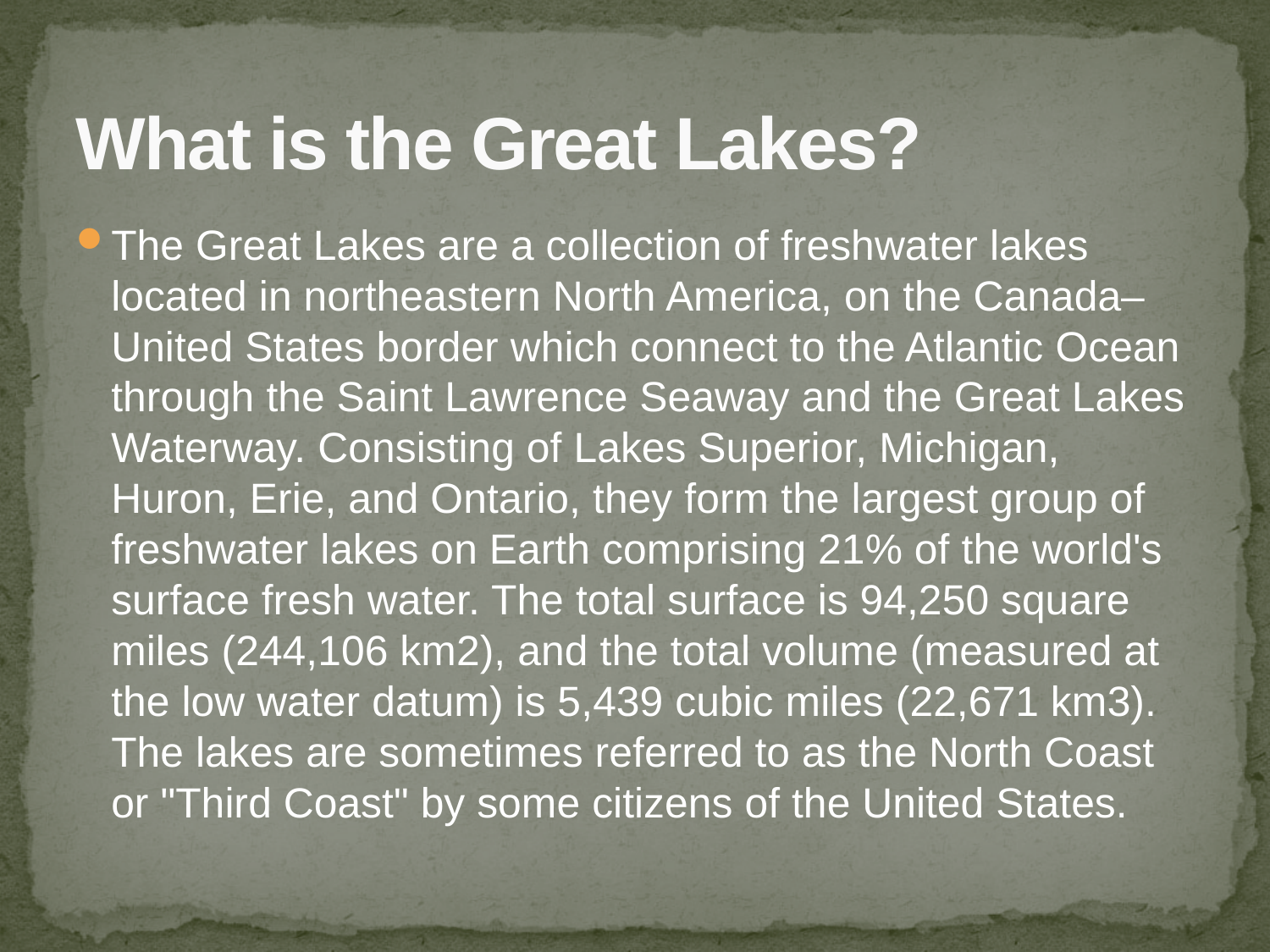

# What is the Great Lakes?
The Great Lakes are a collection of freshwater lakes located in northeastern North America, on the Canada–United States border which connect to the Atlantic Ocean through the Saint Lawrence Seaway and the Great Lakes Waterway. Consisting of Lakes Superior, Michigan, Huron, Erie, and Ontario, they form the largest group of freshwater lakes on Earth comprising 21% of the world's surface fresh water. The total surface is 94,250 square miles (244,106 km2), and the total volume (measured at the low water datum) is 5,439 cubic miles (22,671 km3). The lakes are sometimes referred to as the North Coast or "Third Coast" by some citizens of the United States.